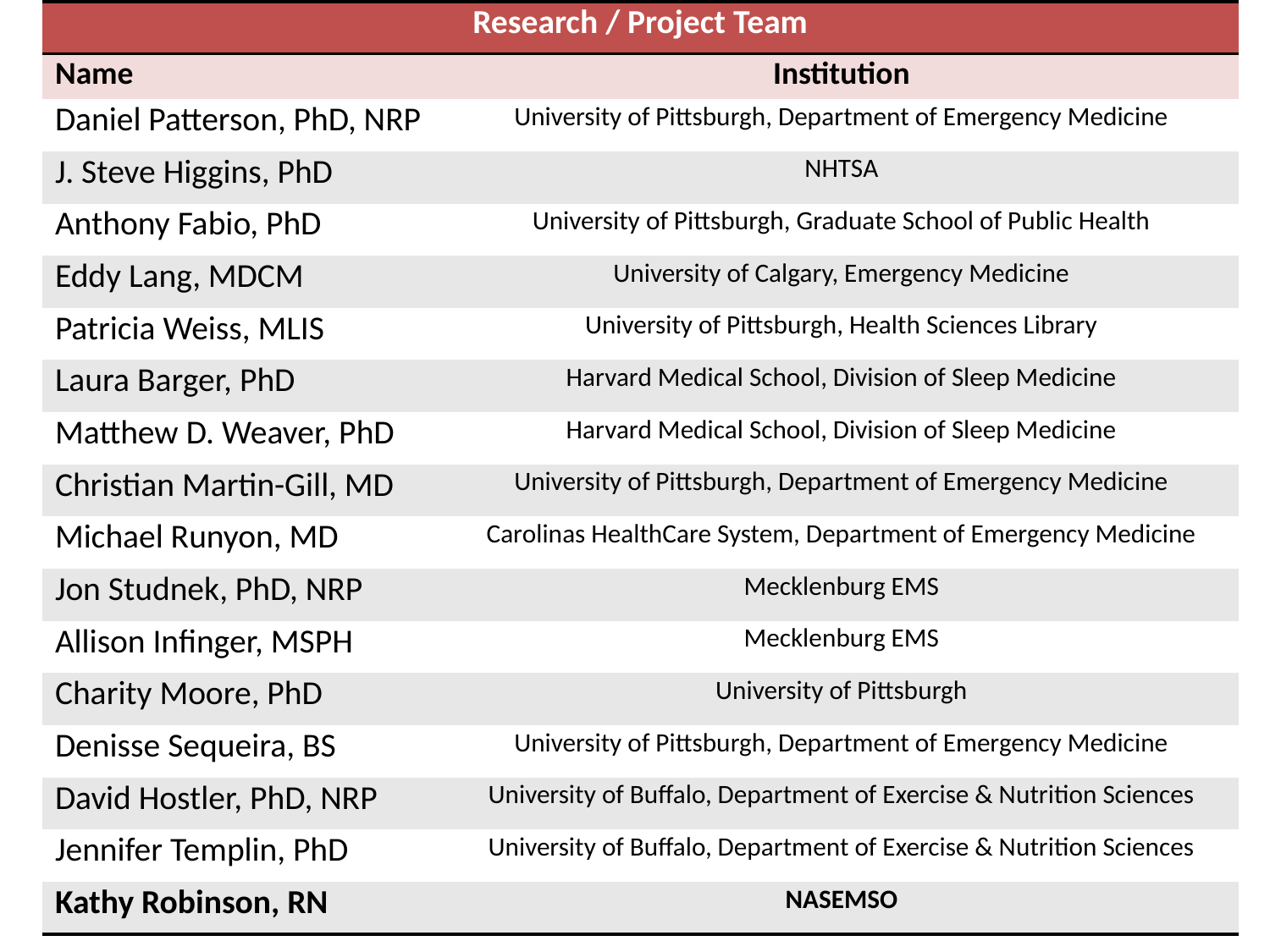

| Research / Project Team |  |
| --- | --- |
| Name | Institution |
| Daniel Patterson, PhD, NRP | University of Pittsburgh, Department of Emergency Medicine |
| J. Steve Higgins, PhD | NHTSA |
| Anthony Fabio, PhD | University of Pittsburgh, Graduate School of Public Health |
| Eddy Lang, MDCM | University of Calgary, Emergency Medicine |
| Patricia Weiss, MLIS | University of Pittsburgh, Health Sciences Library |
| Laura Barger, PhD | Harvard Medical School, Division of Sleep Medicine |
| Matthew D. Weaver, PhD | Harvard Medical School, Division of Sleep Medicine |
| Christian Martin-Gill, MD | University of Pittsburgh, Department of Emergency Medicine |
| Michael Runyon, MD | Carolinas HealthCare System, Department of Emergency Medicine |
| Jon Studnek, PhD, NRP | Mecklenburg EMS |
| Allison Infinger, MSPH | Mecklenburg EMS |
| Charity Moore, PhD | University of Pittsburgh |
| Denisse Sequeira, BS | University of Pittsburgh, Department of Emergency Medicine |
| David Hostler, PhD, NRP | University of Buffalo, Department of Exercise & Nutrition Sciences |
| Jennifer Templin, PhD | University of Buffalo, Department of Exercise & Nutrition Sciences |
| Kathy Robinson, RN | NASEMSO |